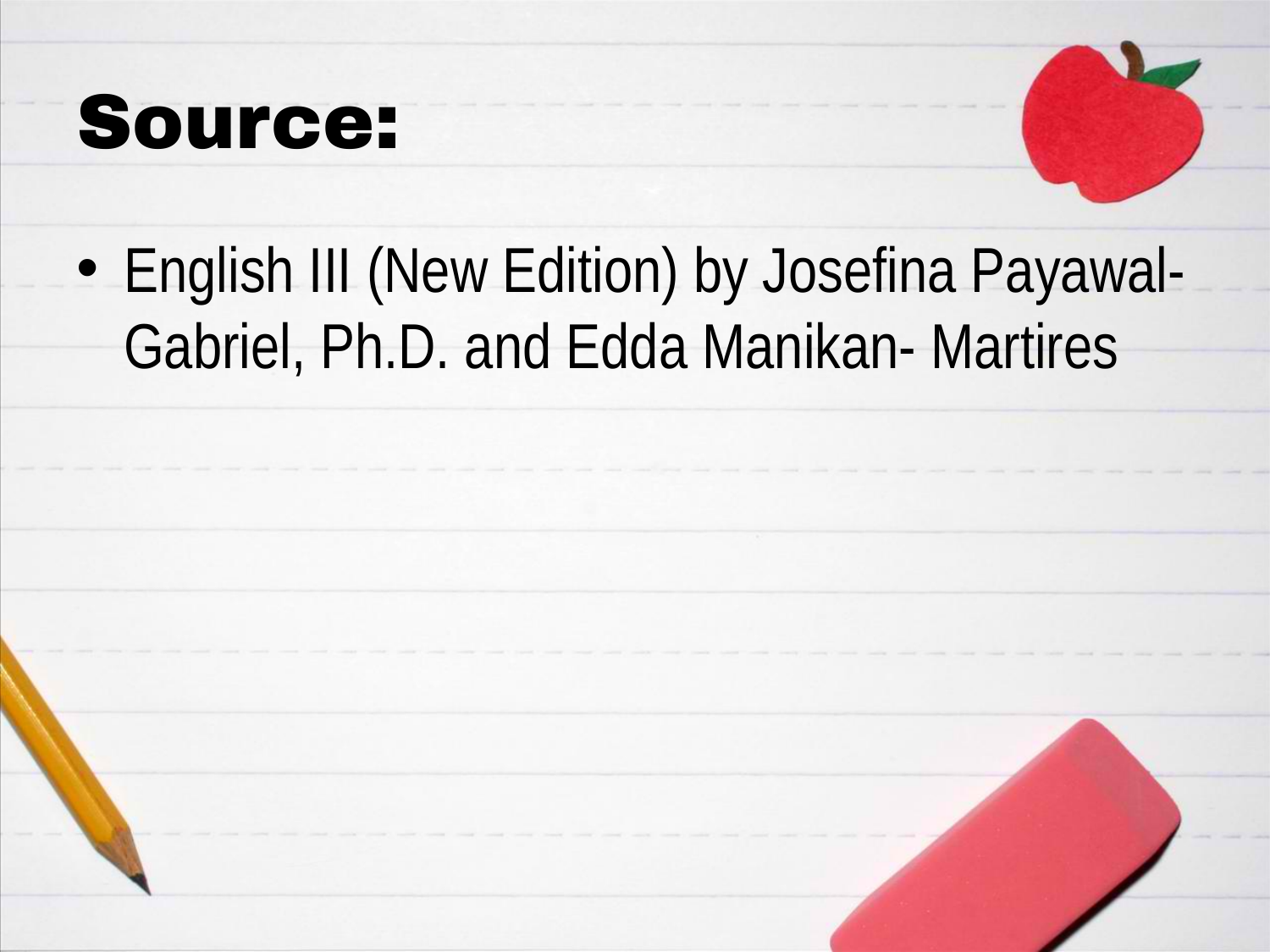

# Source:
English III (New Edition) by Josefina Payawal-Gabriel, Ph.D. and Edda Manikan- Martires